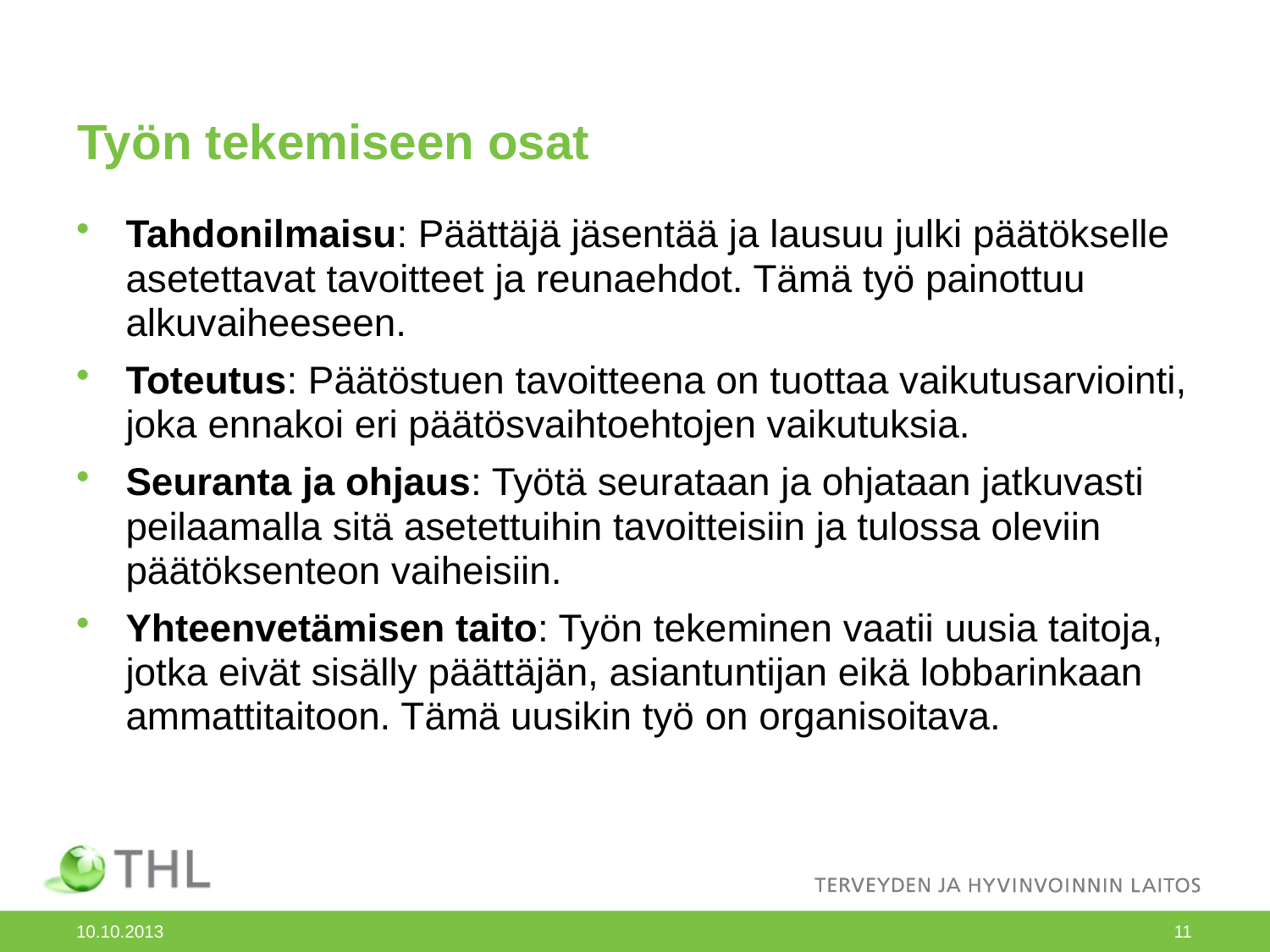

# Työn tekemiseen osat
Tahdonilmaisu: Päättäjä jäsentää ja lausuu julki päätökselle asetettavat tavoitteet ja reunaehdot. Tämä työ painottuu alkuvaiheeseen.
Toteutus: Päätöstuen tavoitteena on tuottaa vaikutusarviointi, joka ennakoi eri päätösvaihtoehtojen vaikutuksia.
Seuranta ja ohjaus: Työtä seurataan ja ohjataan jatkuvasti peilaamalla sitä asetettuihin tavoitteisiin ja tulossa oleviin päätöksenteon vaiheisiin.
Yhteenvetämisen taito: Työn tekeminen vaatii uusia taitoja, jotka eivät sisälly päättäjän, asiantuntijan eikä lobbarinkaan ammattitaitoon. Tämä uusikin työ on organisoitava.
10.10.2013
11